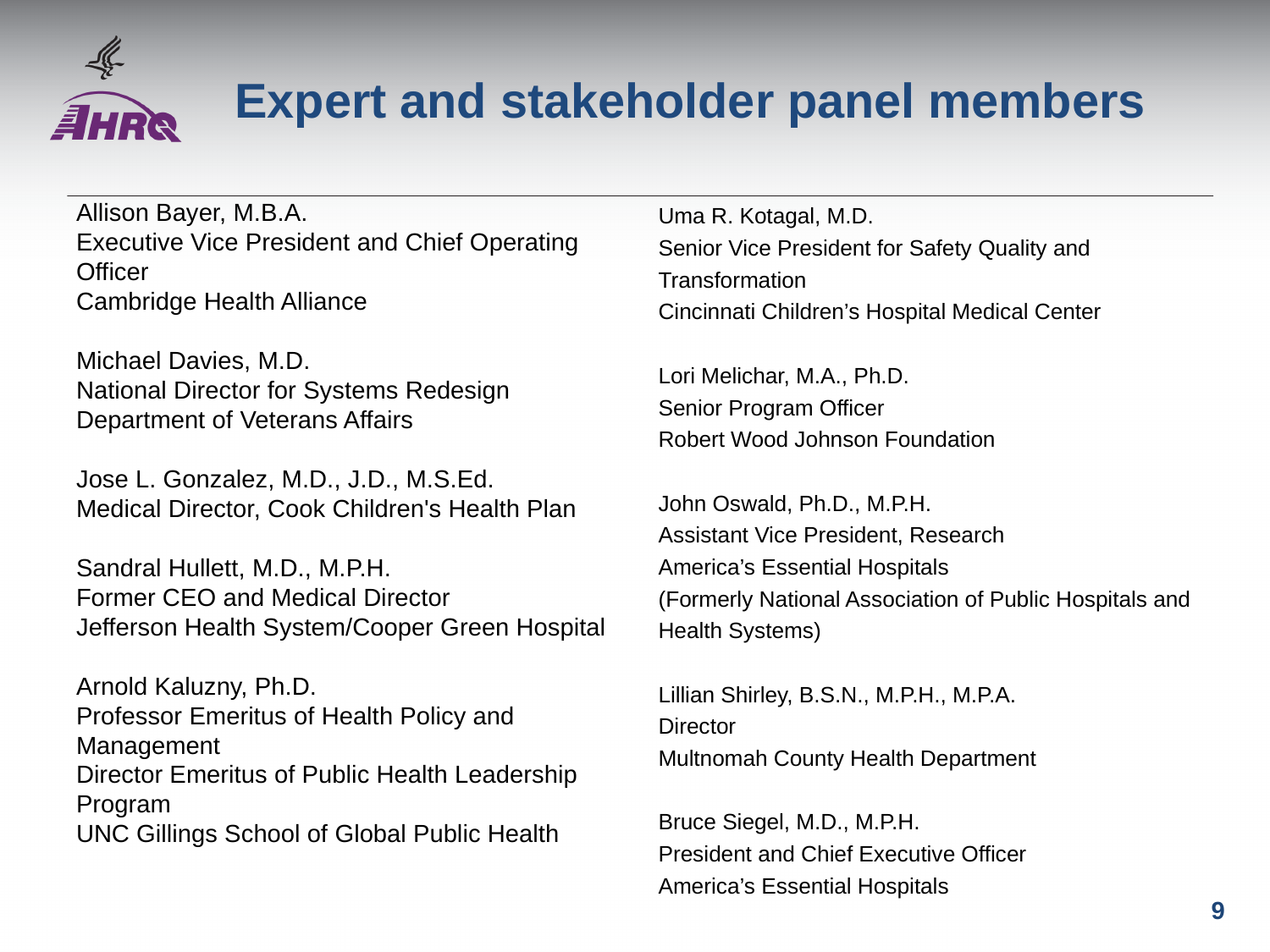

# Expert and stakeholder panel members
Allison Bayer, M.B.A.
Executive Vice President and Chief Operating Officer
Cambridge Health Alliance

Michael Davies, M.D.
National Director for Systems Redesign
Department of Veterans Affairs

Jose L. Gonzalez, M.D., J.D., M.S.Ed.
Medical Director, Cook Children's Health Plan

Sandral Hullett, M.D., M.P.H.
Former CEO and Medical Director
Jefferson Health System/Cooper Green Hospital

Arnold Kaluzny, Ph.D.
Professor Emeritus of Health Policy and Management
Director Emeritus of Public Health Leadership Program
UNC Gillings School of Global Public Health
Uma R. Kotagal, M.D.
Senior Vice President for Safety Quality and  Transformation
Cincinnati Children’s Hospital Medical Center

Lori Melichar, M.A., Ph.D.
Senior Program Officer
Robert Wood Johnson Foundation

John Oswald, Ph.D., M.P.H.
Assistant Vice President, Research
America’s Essential Hospitals
(Formerly National Association of Public Hospitals and Health Systems)

Lillian Shirley, B.S.N., M.P.H., M.P.A.
Director
Multnomah County Health Department

Bruce Siegel, M.D., M.P.H.
President and Chief Executive Officer
America’s Essential Hospitals

9